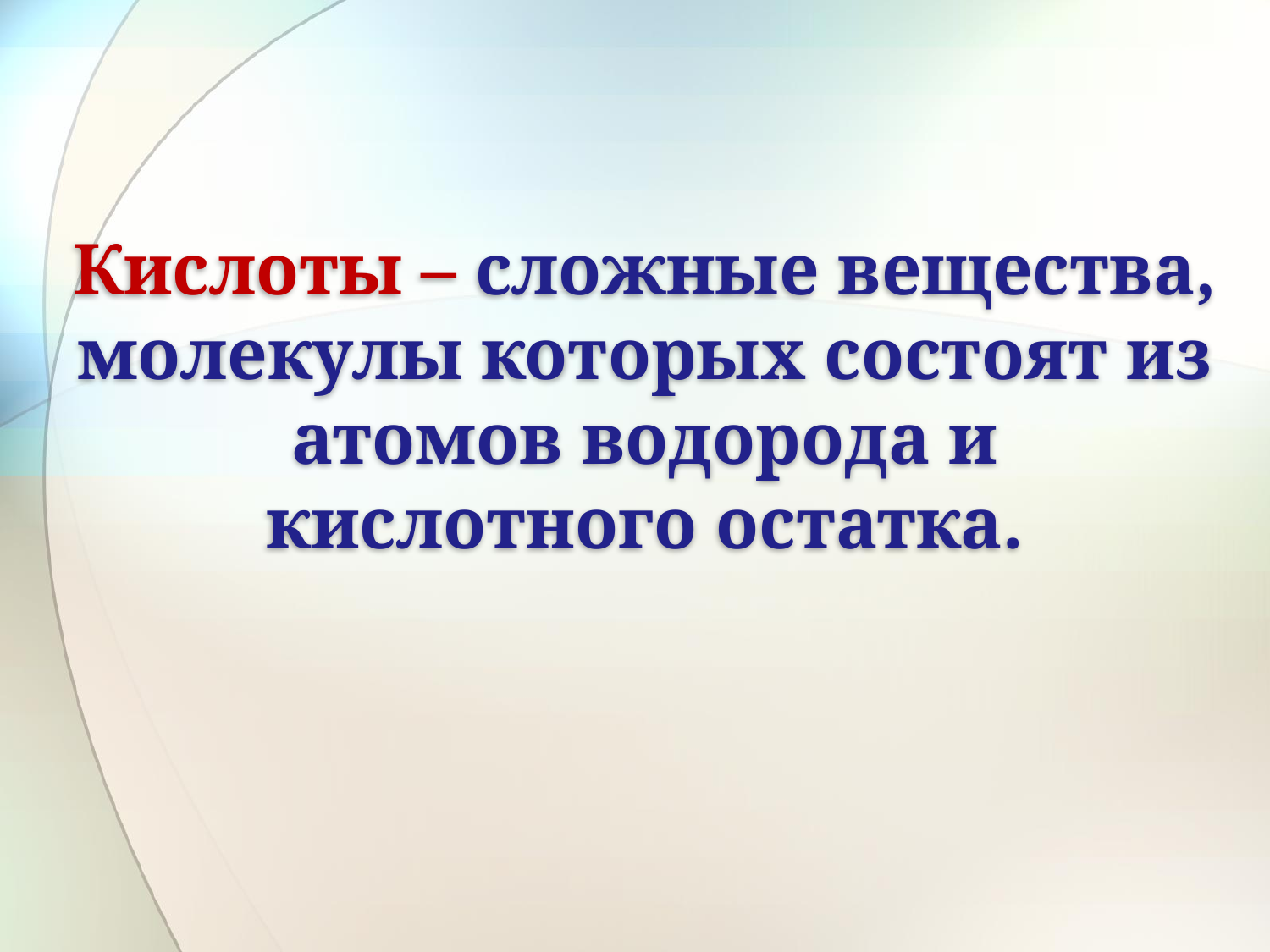

Кислоты – сложные вещества, молекулы которых состоят из атомов водорода и кислотного остатка.